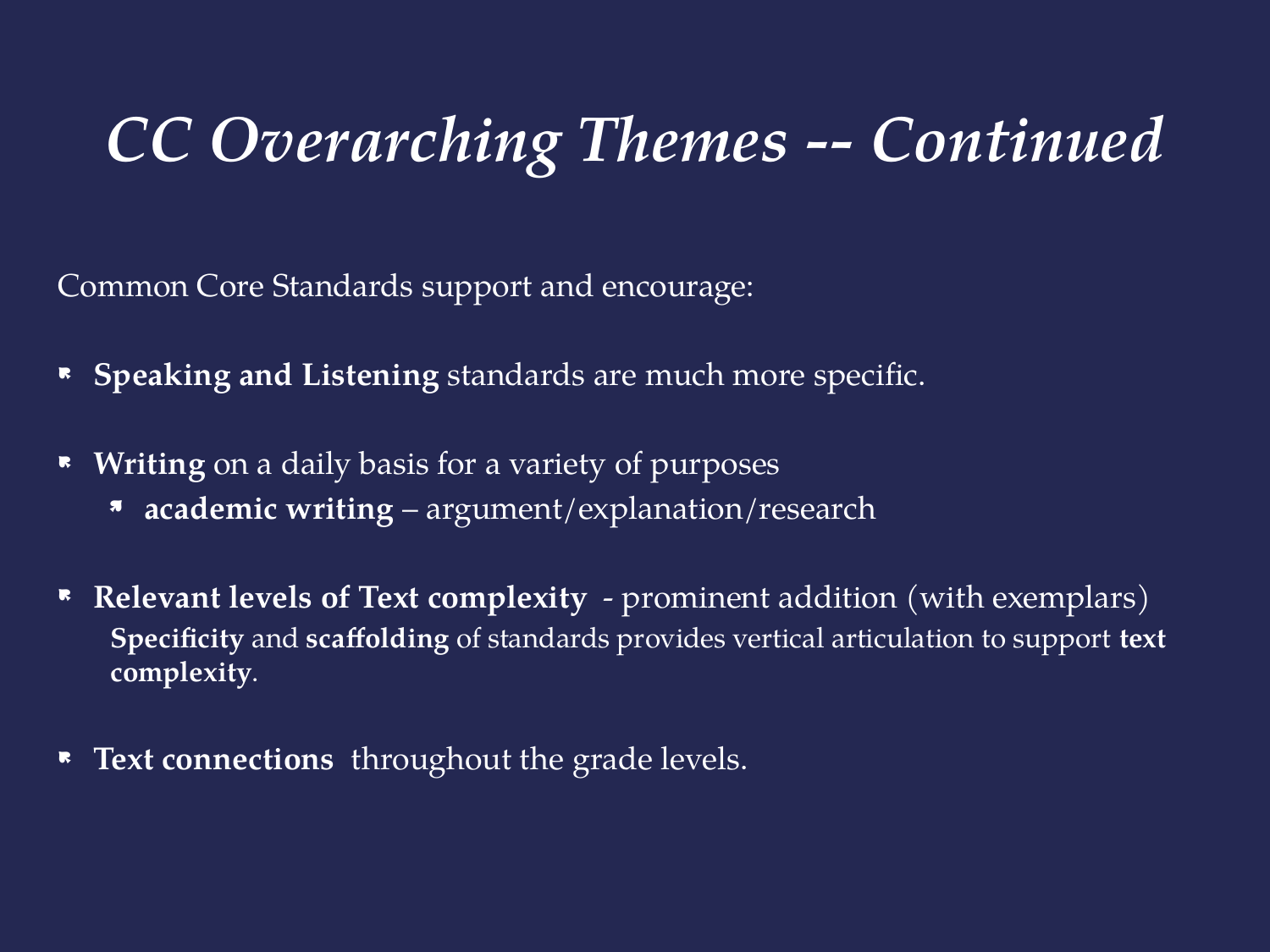

CC Overarching Themes -- Continued
Common Core Standards support and encourage:

Speaking and Listening standards are much more specific.

Writing on a daily basis for a variety of purposes
academic writing – argument/explanation/research

Relevant levels of Text complexity  - prominent addition (with exemplars)
Specificity and scaffolding of standards provides vertical articulation to support text complexity.

Text connections  throughout the grade levels.